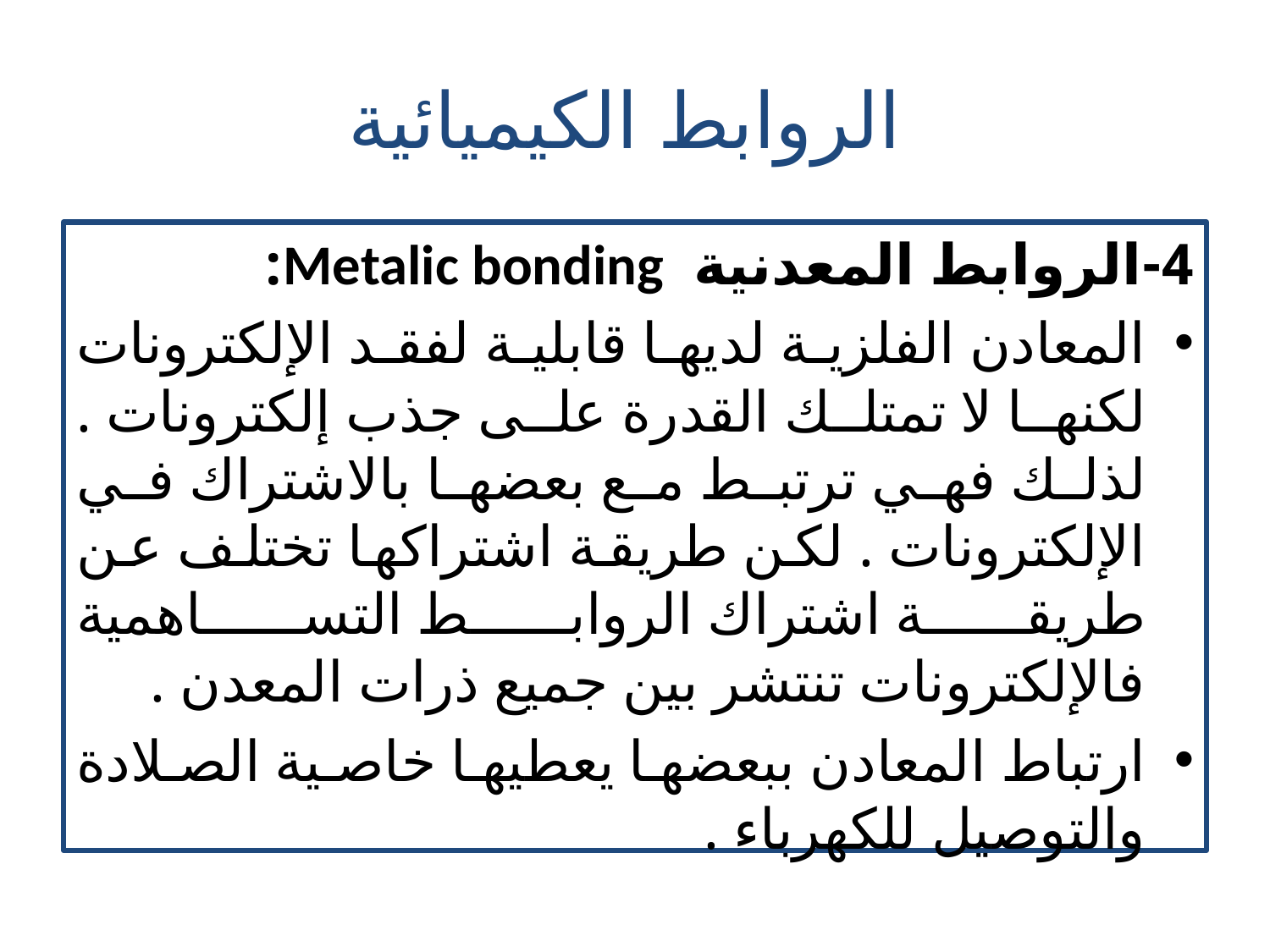

# الروابط الكيميائية
4-الروابط المعدنية  Metalic bonding:
المعادن الفلزية لديها قابلية لفقد الإلكترونات لكنها لا تمتلك القدرة على جذب إلكترونات . لذلك فهي ترتبط مع بعضها بالاشتراك في الإلكترونات . لكن طريقة اشتراكها تختلف عن طريقة اشتراك الروابط التساهمية فالإلكترونات تنتشر بين جميع ذرات المعدن .
ارتباط المعادن ببعضها يعطيها خاصية الصلادة والتوصيل للكهرباء .